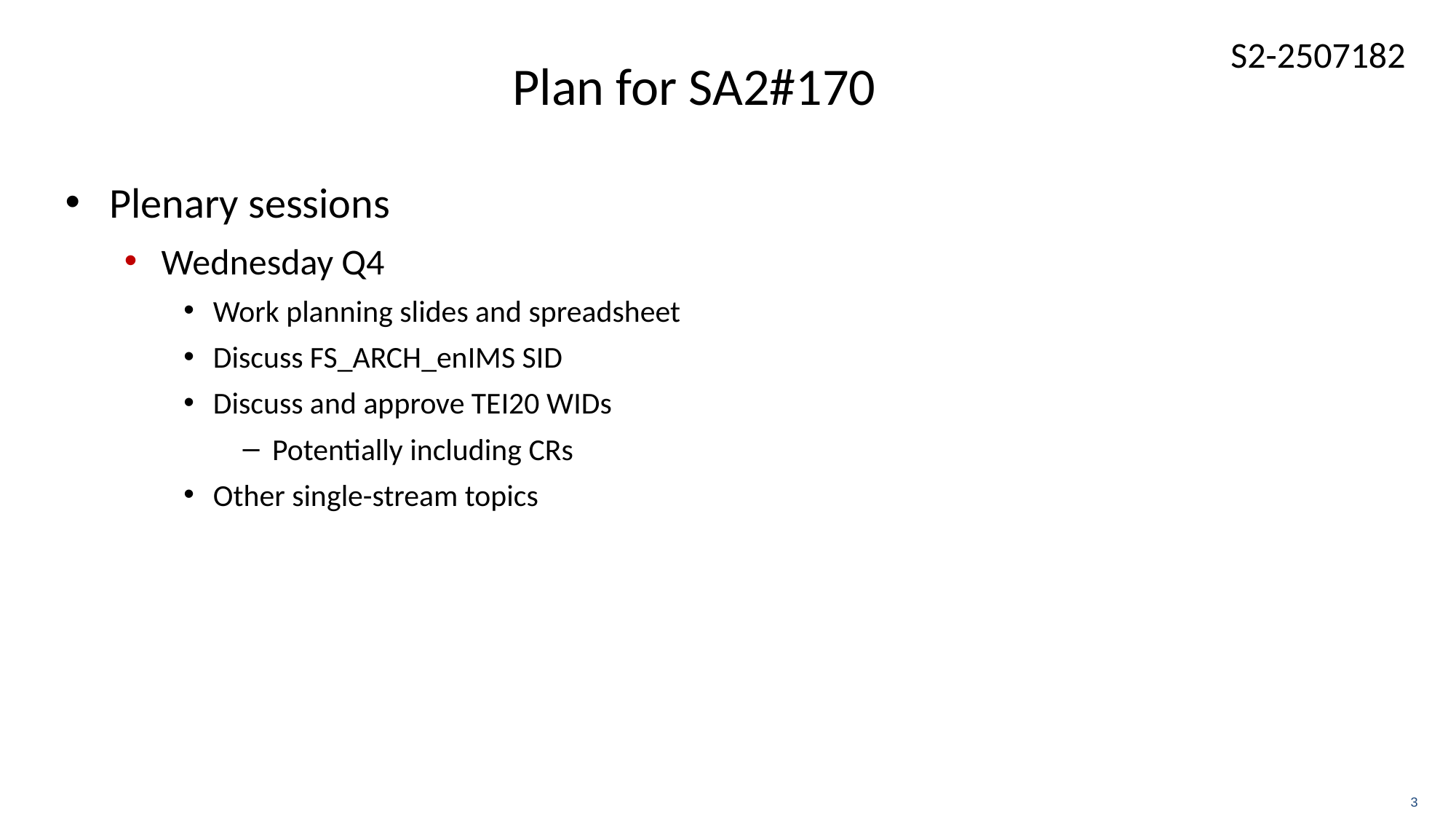

# Plan for SA2#170
Plenary sessions
Wednesday Q4
Work planning slides and spreadsheet
Discuss FS_ARCH_enIMS SID
Discuss and approve TEI20 WIDs
Potentially including CRs
Other single-stream topics